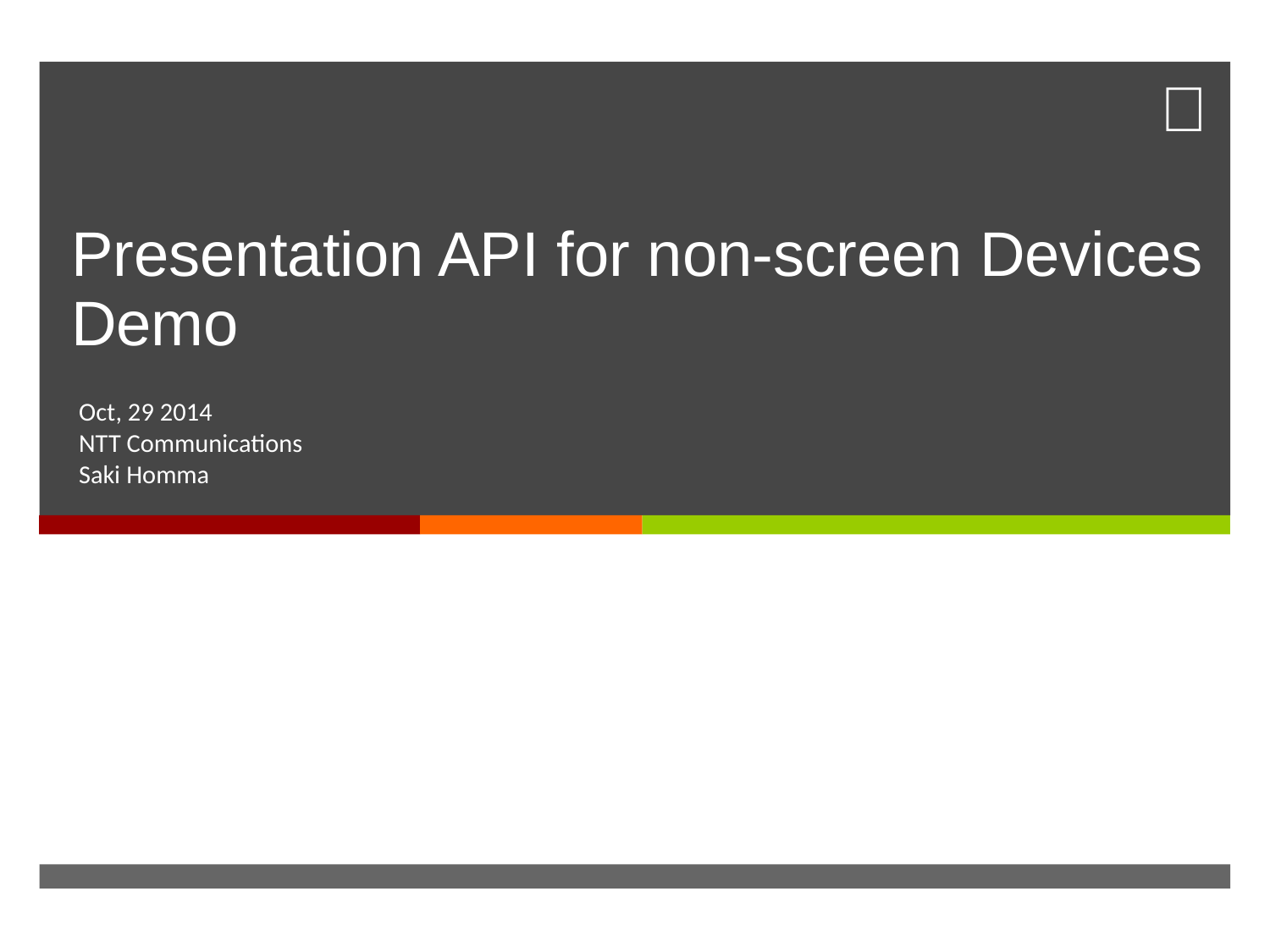

# Presentation API for non-screen Devices Demo
Oct, 29 2014
NTT Communications
Saki Homma